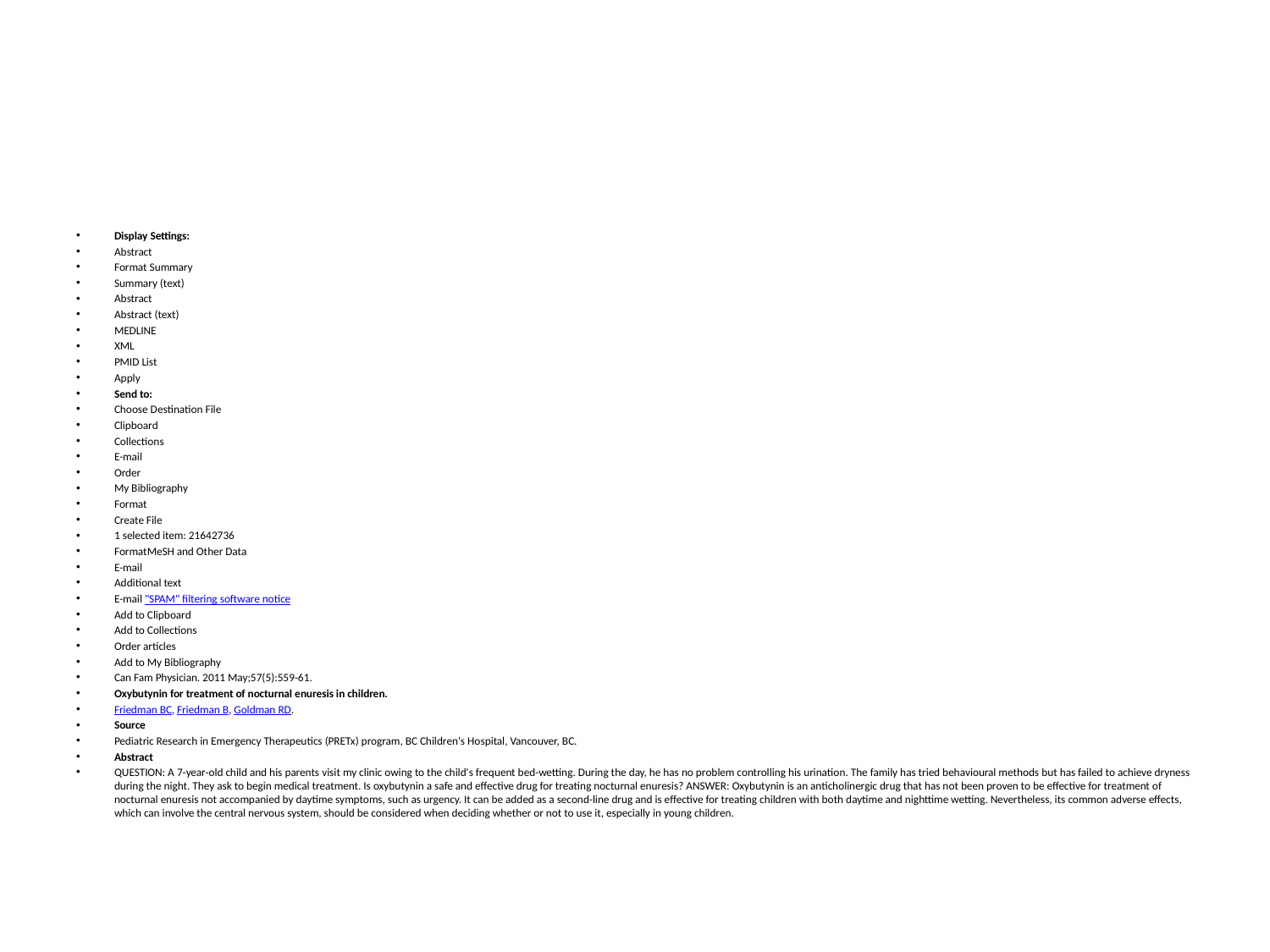

#
Display Settings:
Abstract
Format Summary
Summary (text)
Abstract
Abstract (text)
MEDLINE
XML
PMID List
Apply
Send to:
Choose Destination File
Clipboard
Collections
E-mail
Order
My Bibliography
Format
Create File
1 selected item: 21642736
FormatMeSH and Other Data
E-mail
Additional text
E-mail "SPAM" filtering software notice
Add to Clipboard
Add to Collections
Order articles
Add to My Bibliography
Can Fam Physician. 2011 May;57(5):559-61.
Oxybutynin for treatment of nocturnal enuresis in children.
Friedman BC, Friedman B, Goldman RD.
Source
Pediatric Research in Emergency Therapeutics (PRETx) program, BC Children's Hospital, Vancouver, BC.
Abstract
QUESTION: A 7-year-old child and his parents visit my clinic owing to the child's frequent bed-wetting. During the day, he has no problem controlling his urination. The family has tried behavioural methods but has failed to achieve dryness during the night. They ask to begin medical treatment. Is oxybutynin a safe and effective drug for treating nocturnal enuresis? ANSWER: Oxybutynin is an anticholinergic drug that has not been proven to be effective for treatment of nocturnal enuresis not accompanied by daytime symptoms, such as urgency. It can be added as a second-line drug and is effective for treating children with both daytime and nighttime wetting. Nevertheless, its common adverse effects, which can involve the central nervous system, should be considered when deciding whether or not to use it, especially in young children.